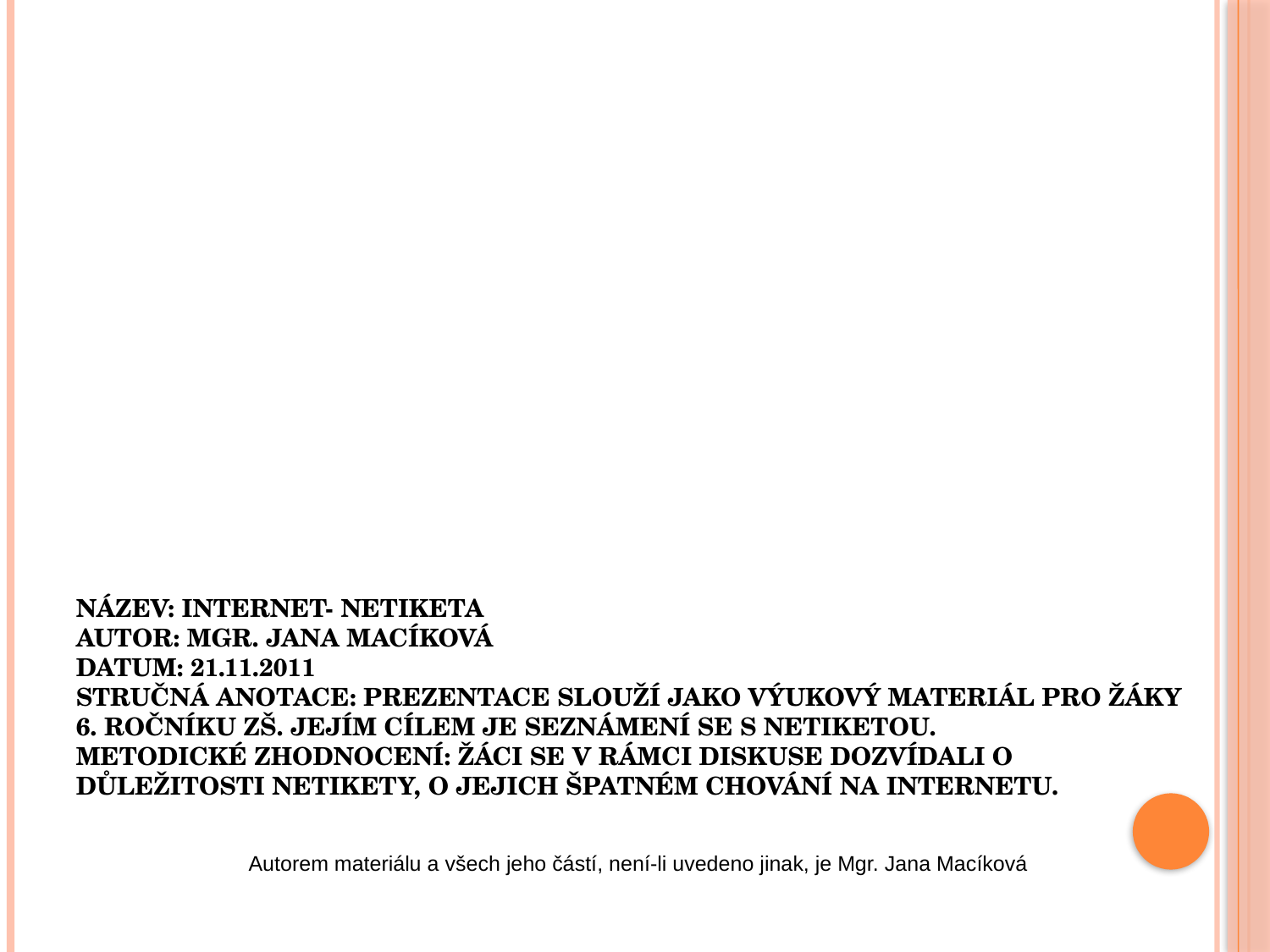

# Název: Internet- Netiketa Autor: Mgr. Jana Macíková Datum: 21.11.2011 Stručná anotace: Prezentace slouží jako výukový materiál pro žáky 6. ročníku ZŠ. Jejím cílem je seznámení se s netiketou. Metodické zhodnocení: Žáci se v rámci diskuse dozvídali o důležitosti netikety, o jejich špatném chování na internetu.
Autorem materiálu a všech jeho částí, není-li uvedeno jinak, je Mgr. Jana Macíková